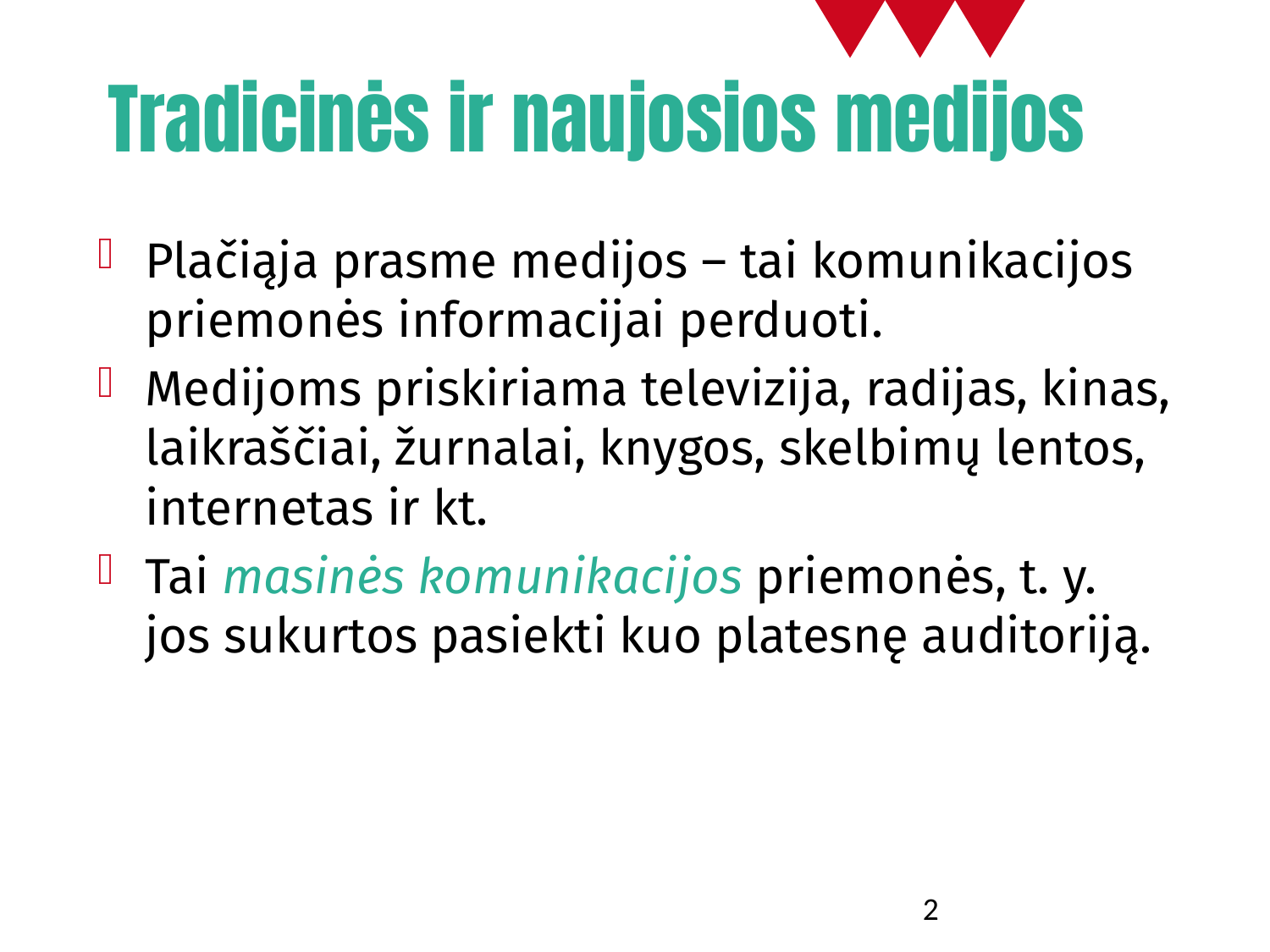

# Tradicinės ir naujosios medijos
Plačiąja prasme medijos – tai komunikacijos priemonės informacijai perduoti.
Medijoms priskiriama televizija, radijas, kinas, laikraščiai, žurnalai, knygos, skelbimų lentos, internetas ir kt.
Tai masinės komunikacijos priemonės, t. y. jos sukurtos pasiekti kuo platesnę auditoriją.
2